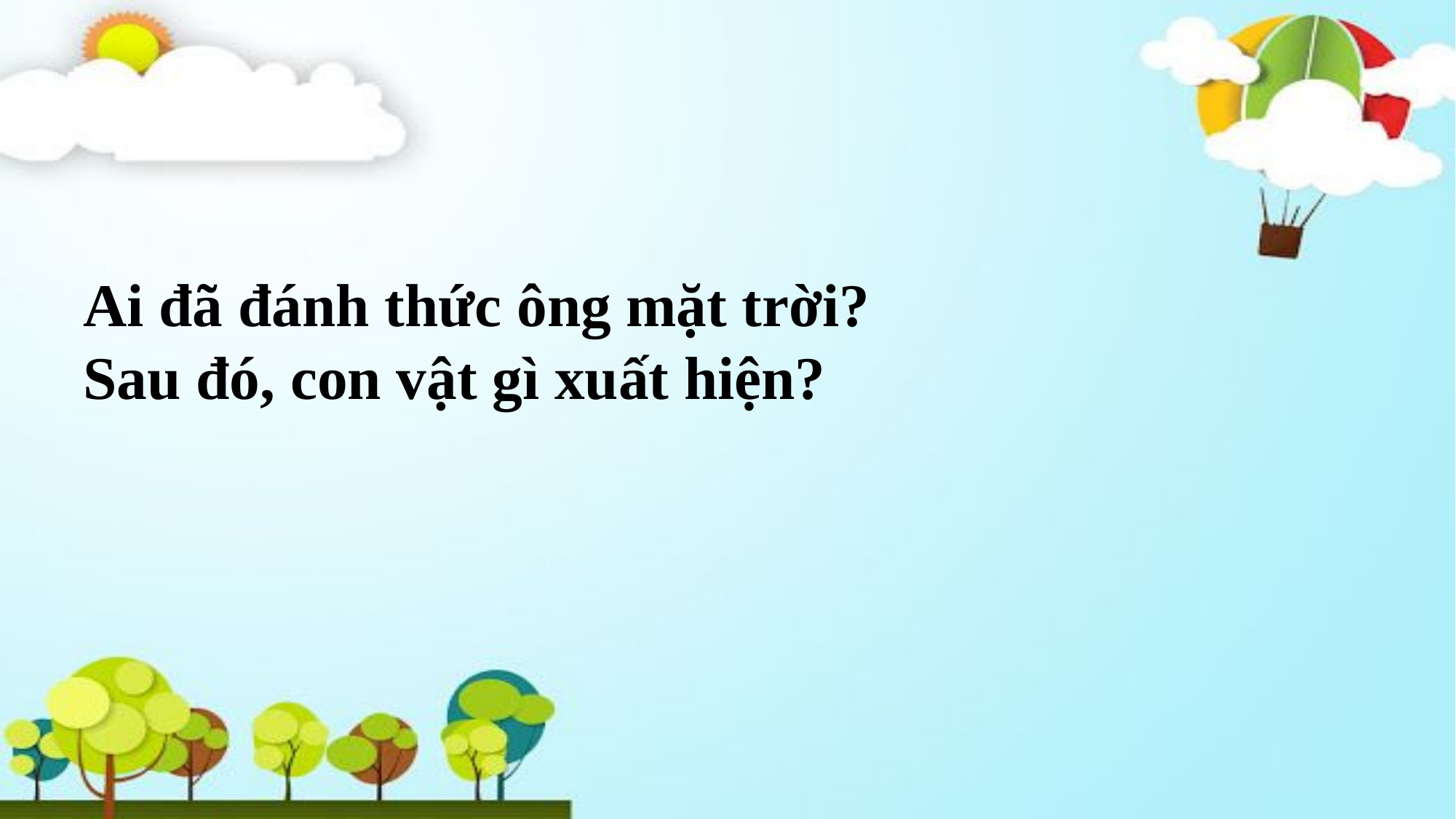

Ai đã đánh thức ông mặt trời?
Sau đó, con vật gì xuất hiện?